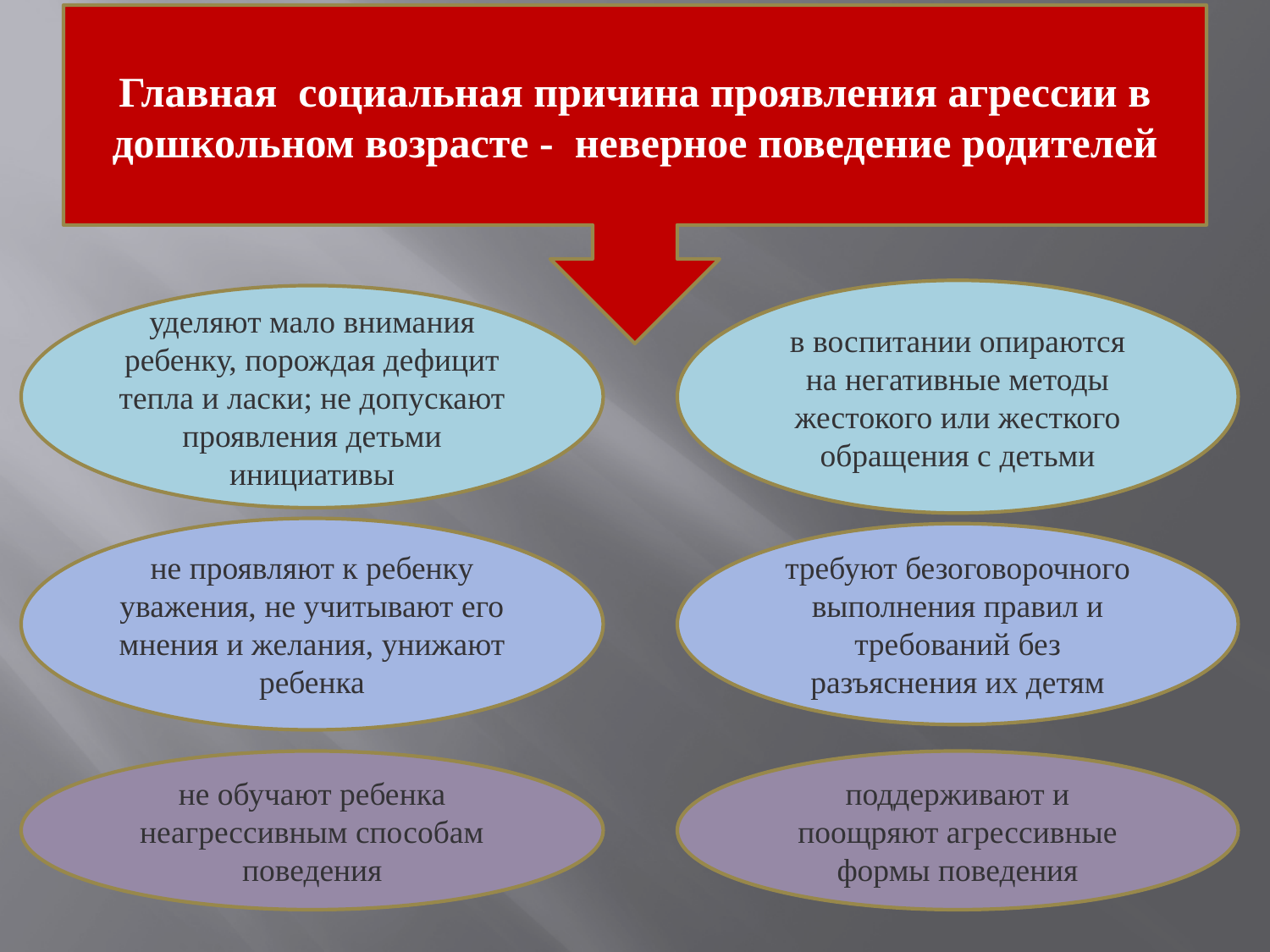

Главная  социальная причина проявления агрессии в дошкольном возрасте -  неверное поведение родителей
в воспитании опираются на негативные методы жестокого или жесткого обращения с детьми
уделяют мало внимания ребенку, порождая дефицит тепла и ласки; не допускают проявления детьми инициативы
не проявляют к ребенку уважения, не учитывают его мнения и желания, унижают ребенка

требуют безоговорочного выполнения правил и требований без разъяснения их детям

не обучают ребенка неагрессивным способам поведения
поддерживают и поощряют агрессивные формы поведения